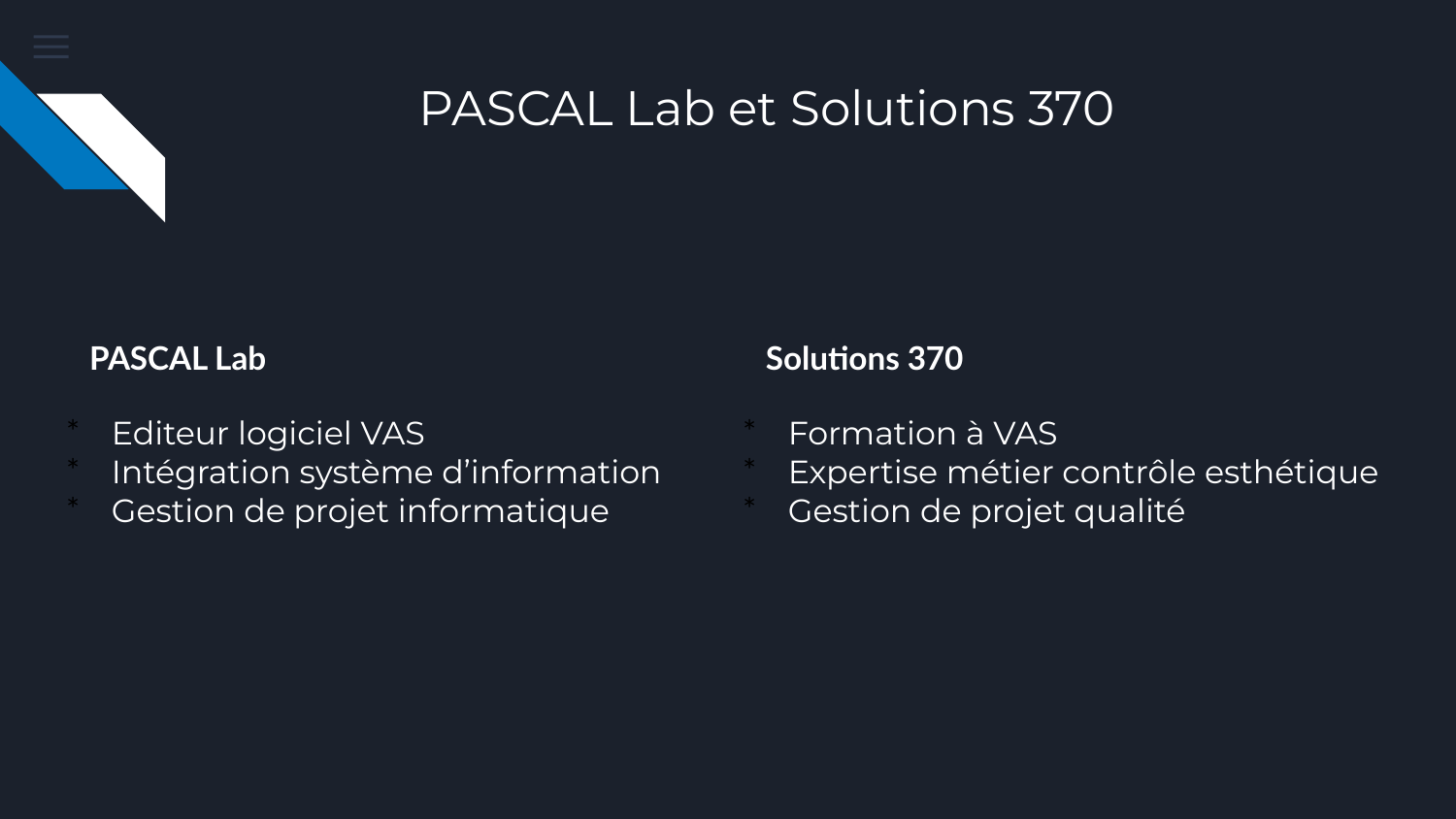

# PASCAL Lab et Solutions 370
Solutions 370

Formation à VAS
Expertise métier contrôle esthétique
Gestion de projet qualité
PASCAL Lab

Editeur logiciel VAS
Intégration système d’information
Gestion de projet informatique